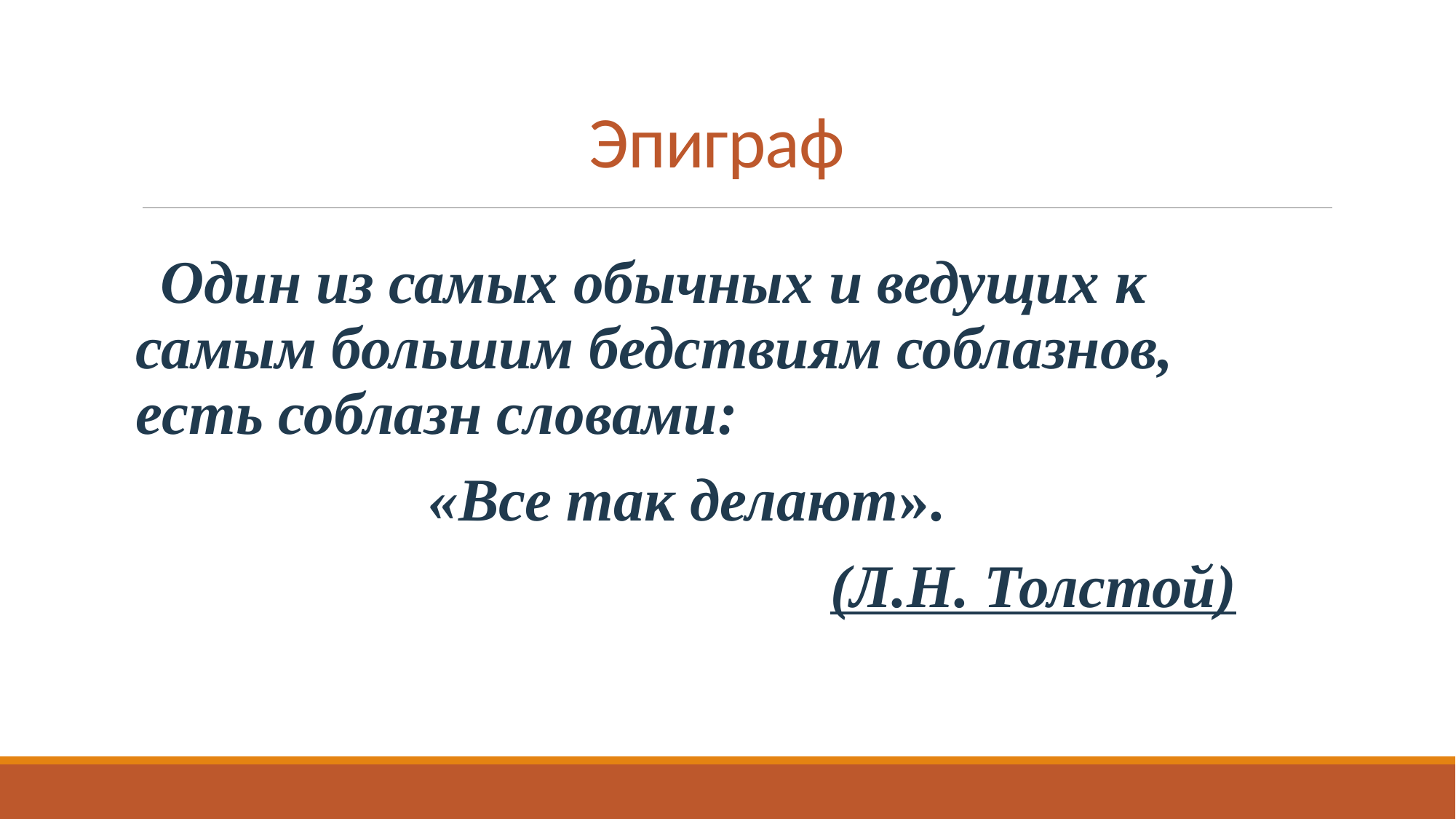

# Эпиграф
«Один из самых обычных и ведущих к самым большим бедствиям соблазнов, есть соблазн словами:
 «Все так делают».
(Л.Н. Толстой)